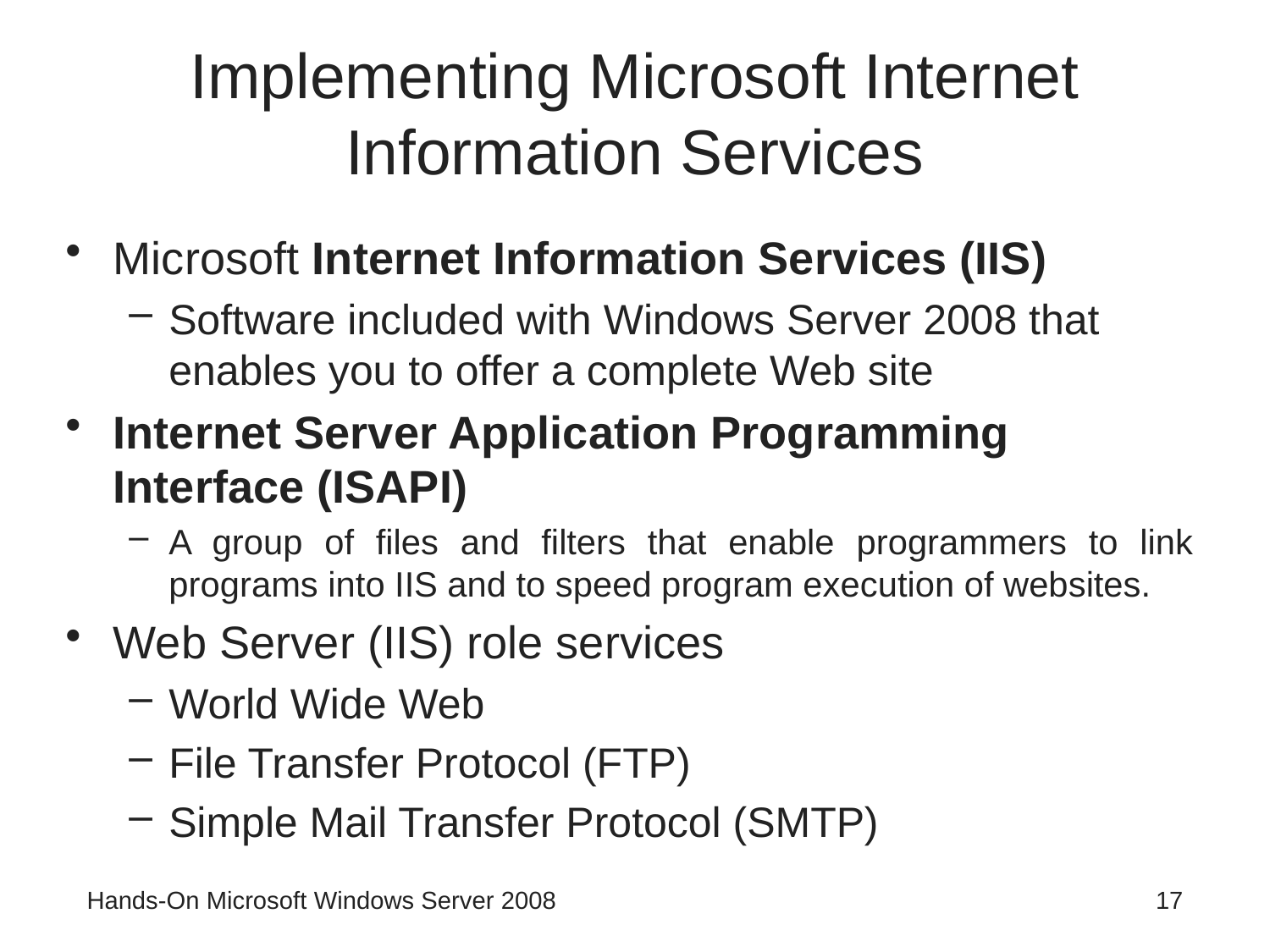

# Implementing Microsoft Internet Information Services
Microsoft Internet Information Services (IIS)
Software included with Windows Server 2008 that enables you to offer a complete Web site
Internet Server Application Programming Interface (ISAPI)
A group of files and filters that enable programmers to link programs into IIS and to speed program execution of websites.
Web Server (IIS) role services
World Wide Web
File Transfer Protocol (FTP)
Simple Mail Transfer Protocol (SMTP)
Hands-On Microsoft Windows Server 2008
17